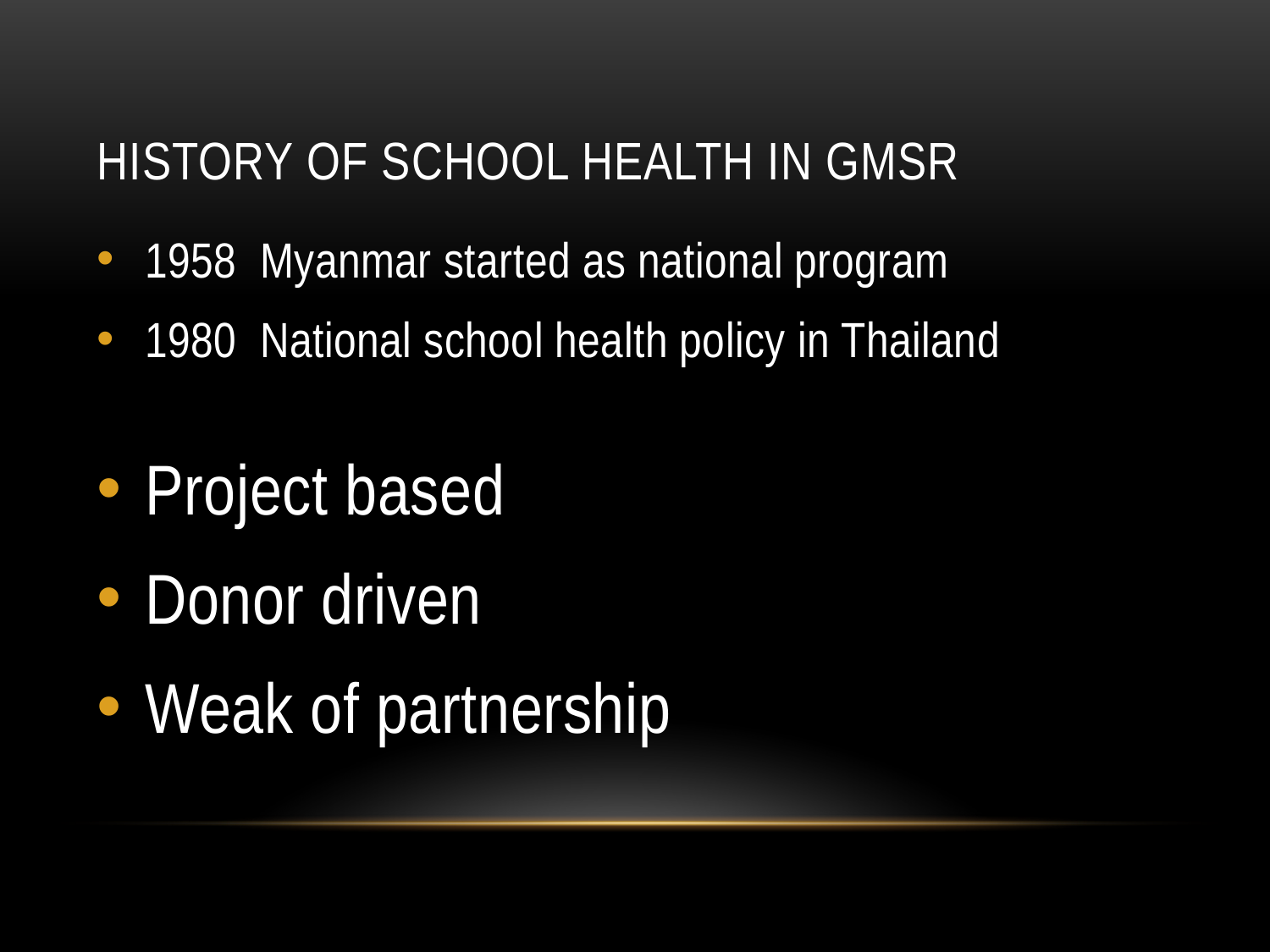

# History of School health in GMSR
1958  Myanmar started as national program
1980  National school health policy in Thailand

Project based
Donor driven
Weak of partnership